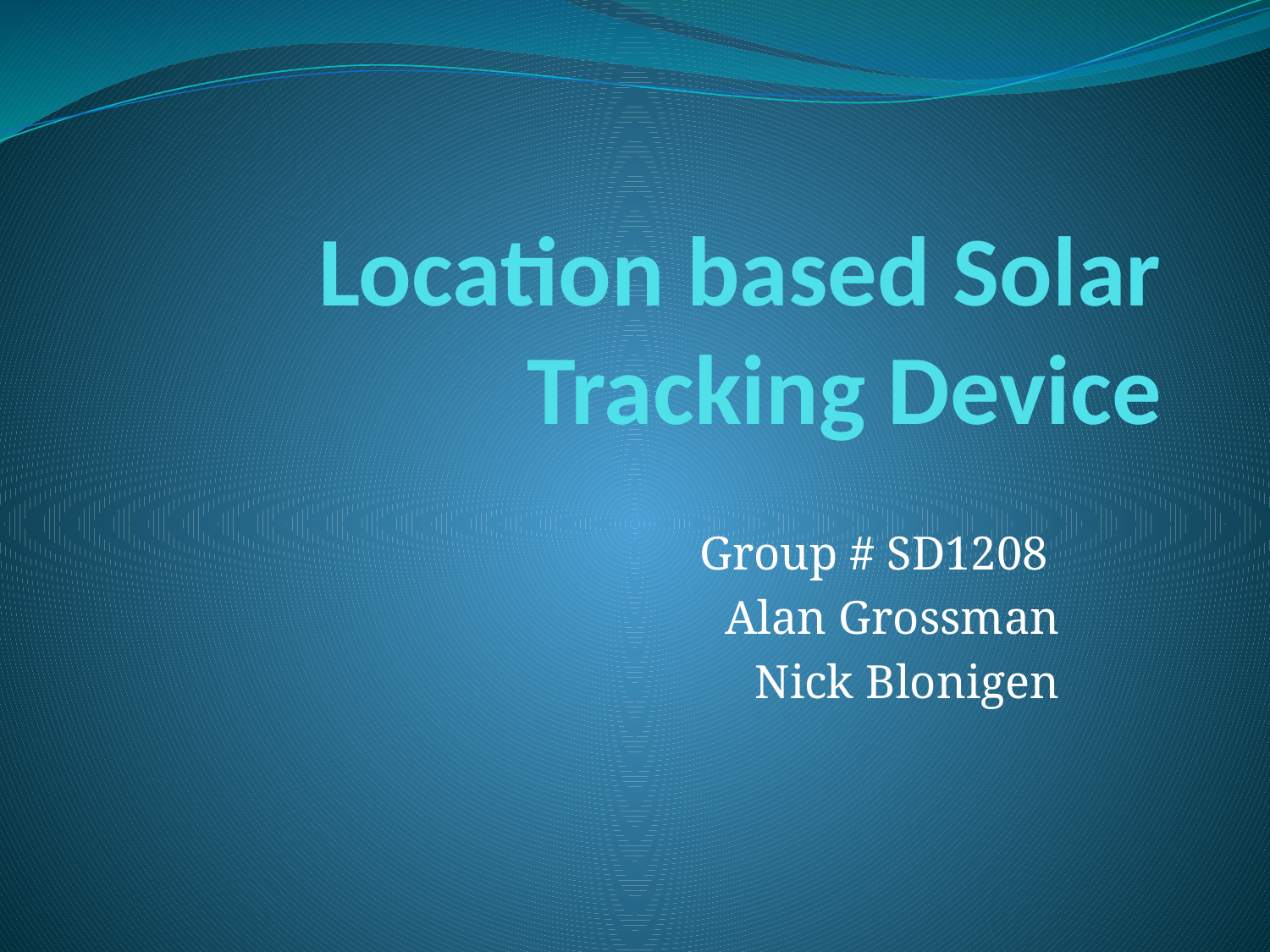

# Location based Solar Tracking Device
Group # SD1208
Alan Grossman
Nick Blonigen